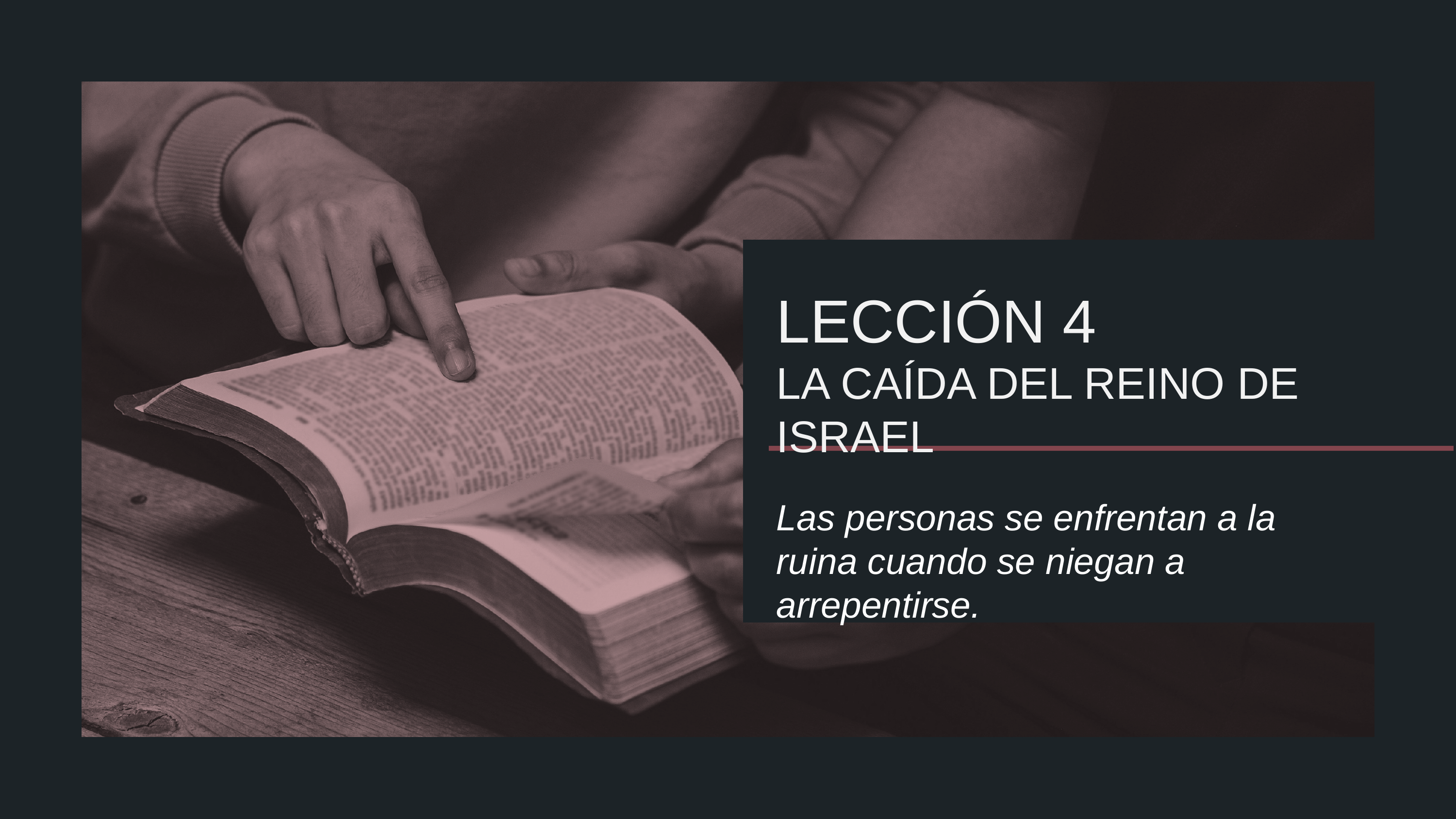

LECCIÓN 4
LA CAÍDA DEL REINO DE ISRAEL
Las personas se enfrentan a la ruina cuando se niegan a arrepentirse.